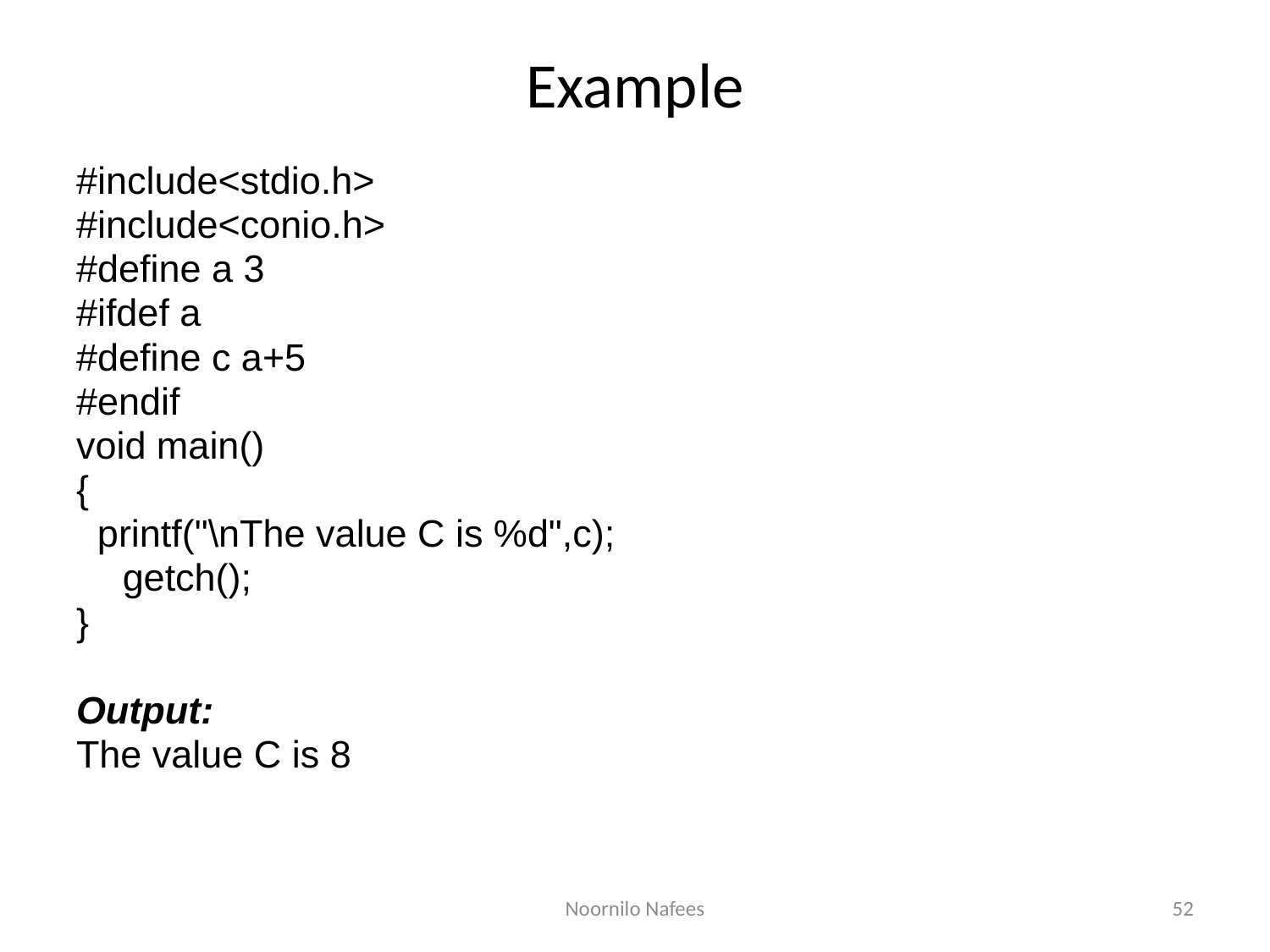

# Example
#include<stdio.h>
#include<conio.h>
#define a 3
#ifdef a
#define c a+5
#endif
void main()
{
  printf("\nThe value C is %d",c);
	getch();
}

Output:
The value C is 8

Noornilo Nafees
52